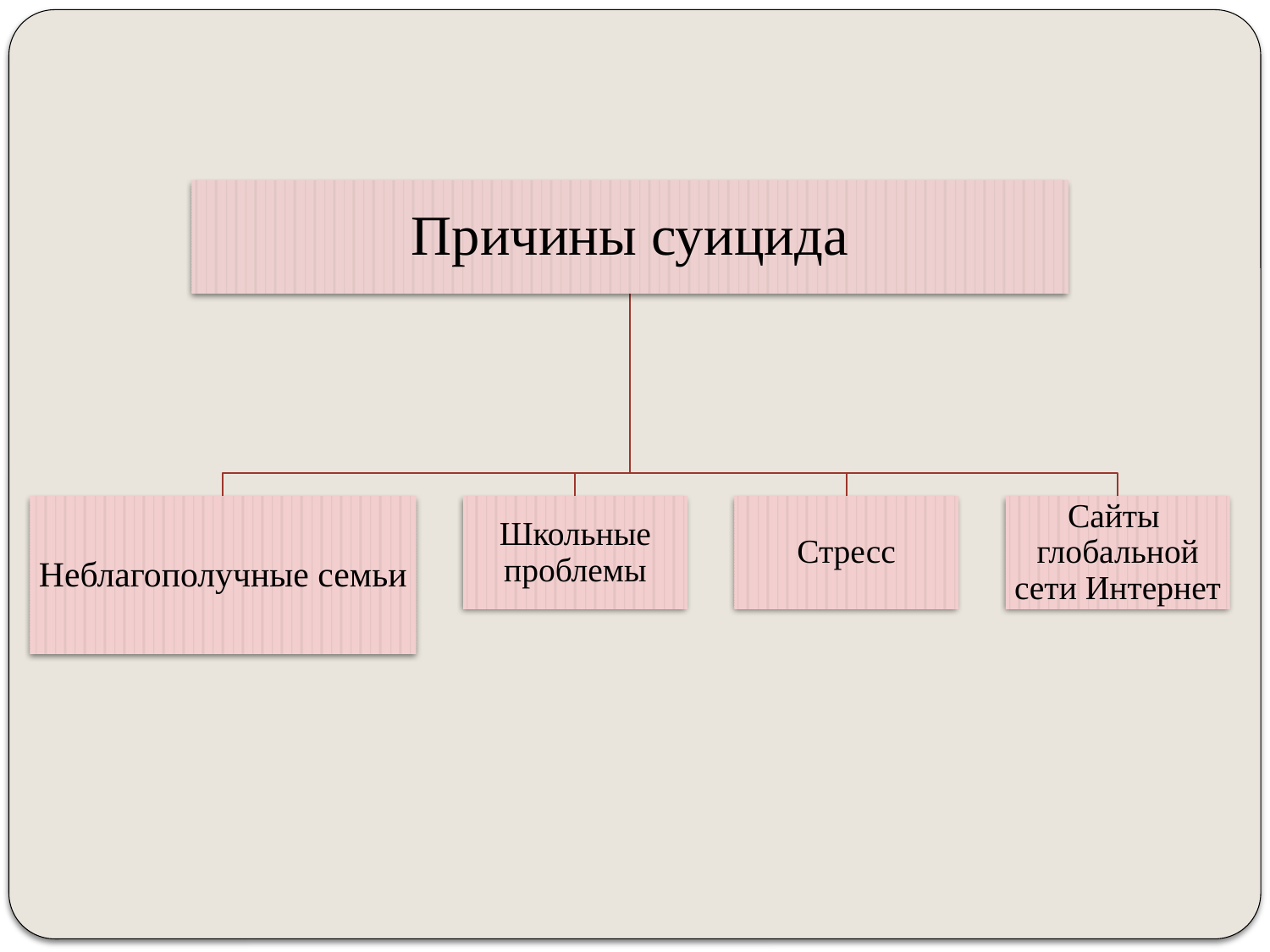

Причины суицида
Неблагополучные семьи
Школьные проблемы
Стресс
Сайты  глобальной сети Интернет